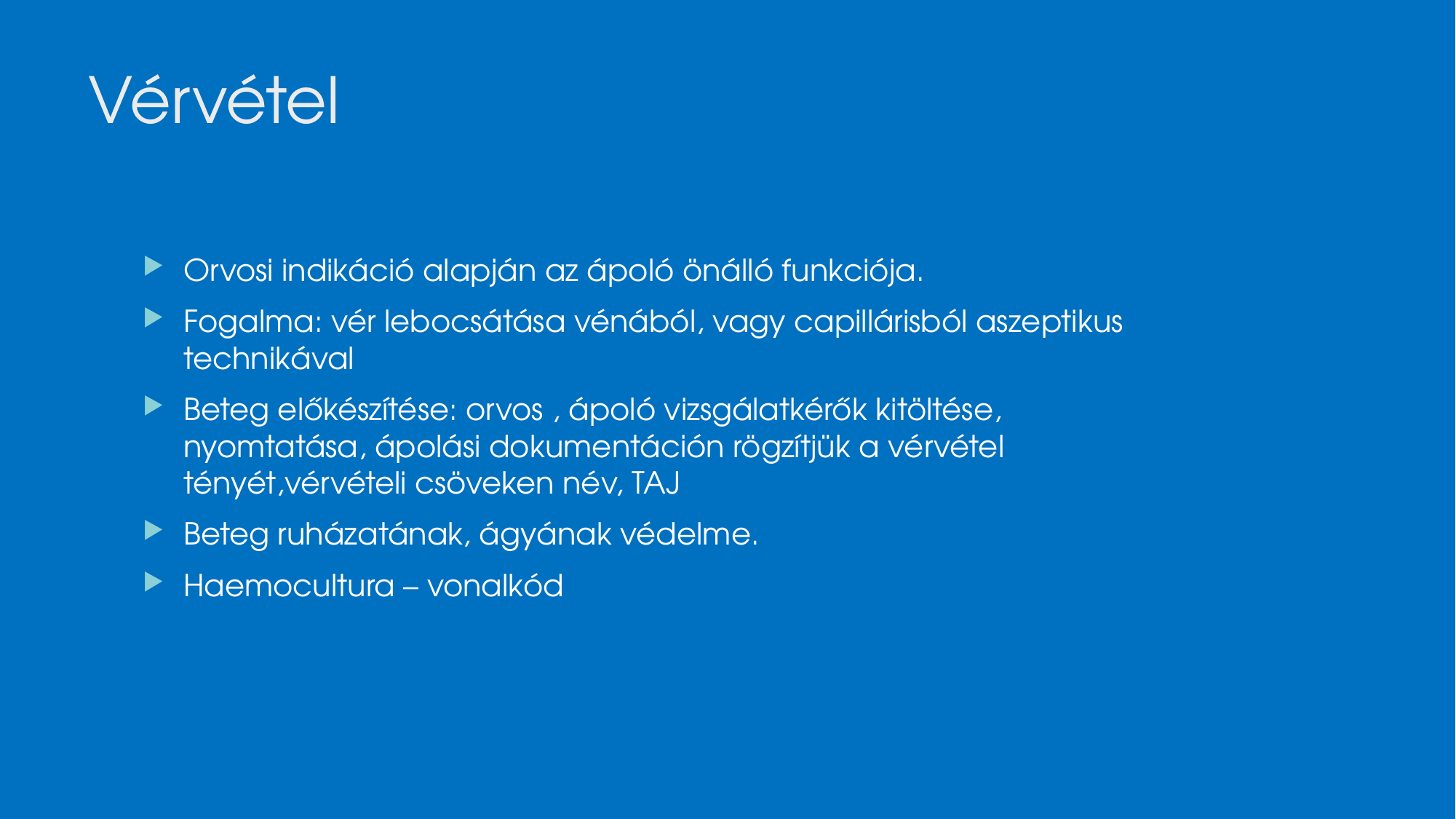

# Vérvétel
Orvosi indikáció alapján az ápoló önálló funkciója.
Fogalma: vér lebocsátása vénából, vagy capillárisból aszeptikus technikával
Beteg előkészítése: orvos , ápoló vizsgálatkérők kitöltése, nyomtatása, ápolási dokumentáción rögzítjük a vérvétel tényét,vérvételi csöveken név, TAJ
Beteg ruházatának, ágyának védelme.
Haemocultura – vonalkód